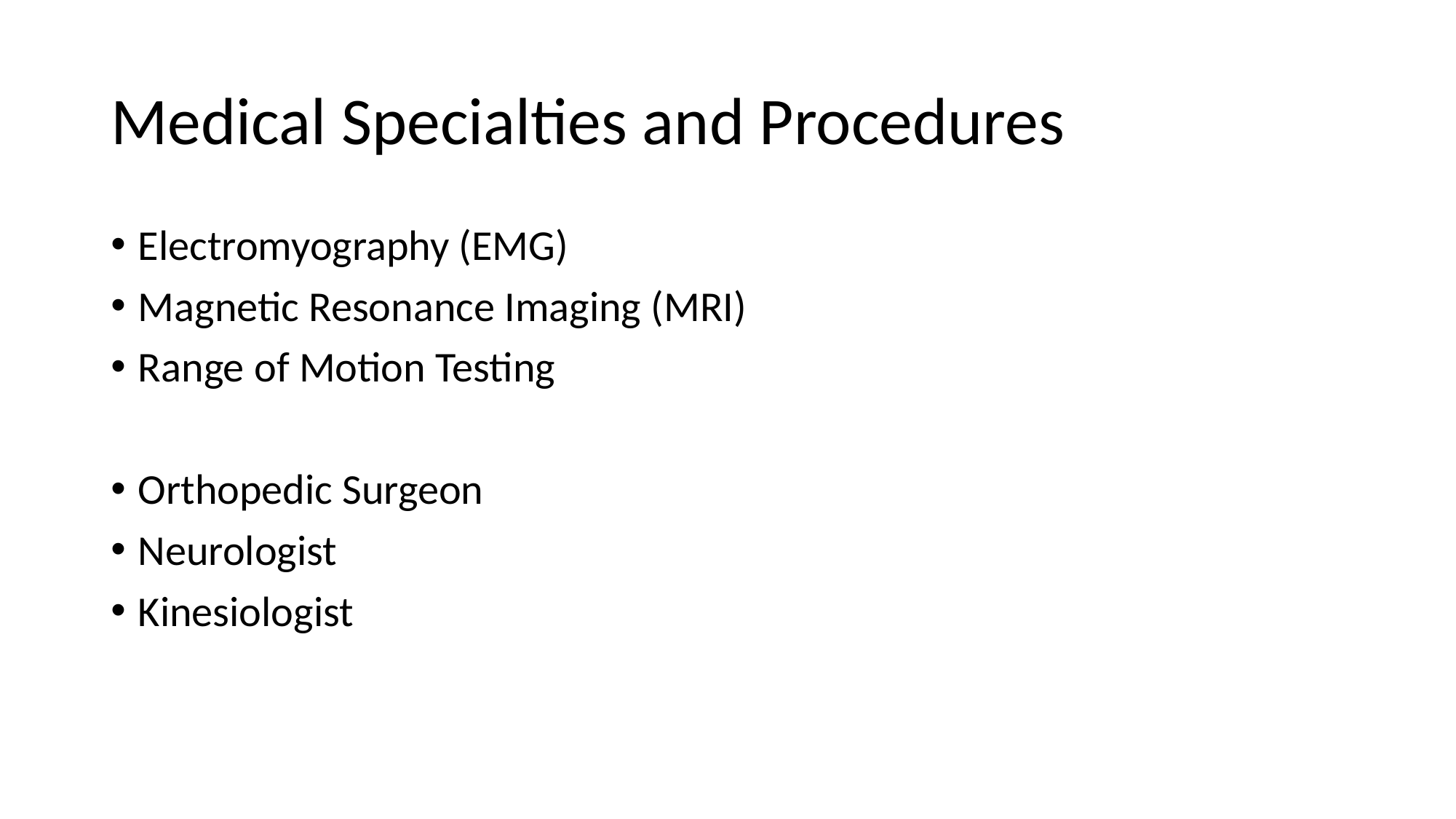

# Medical Specialties and Procedures
Electromyography (EMG)
Magnetic Resonance Imaging (MRI)
Range of Motion Testing

Orthopedic Surgeon
Neurologist
Kinesiologist